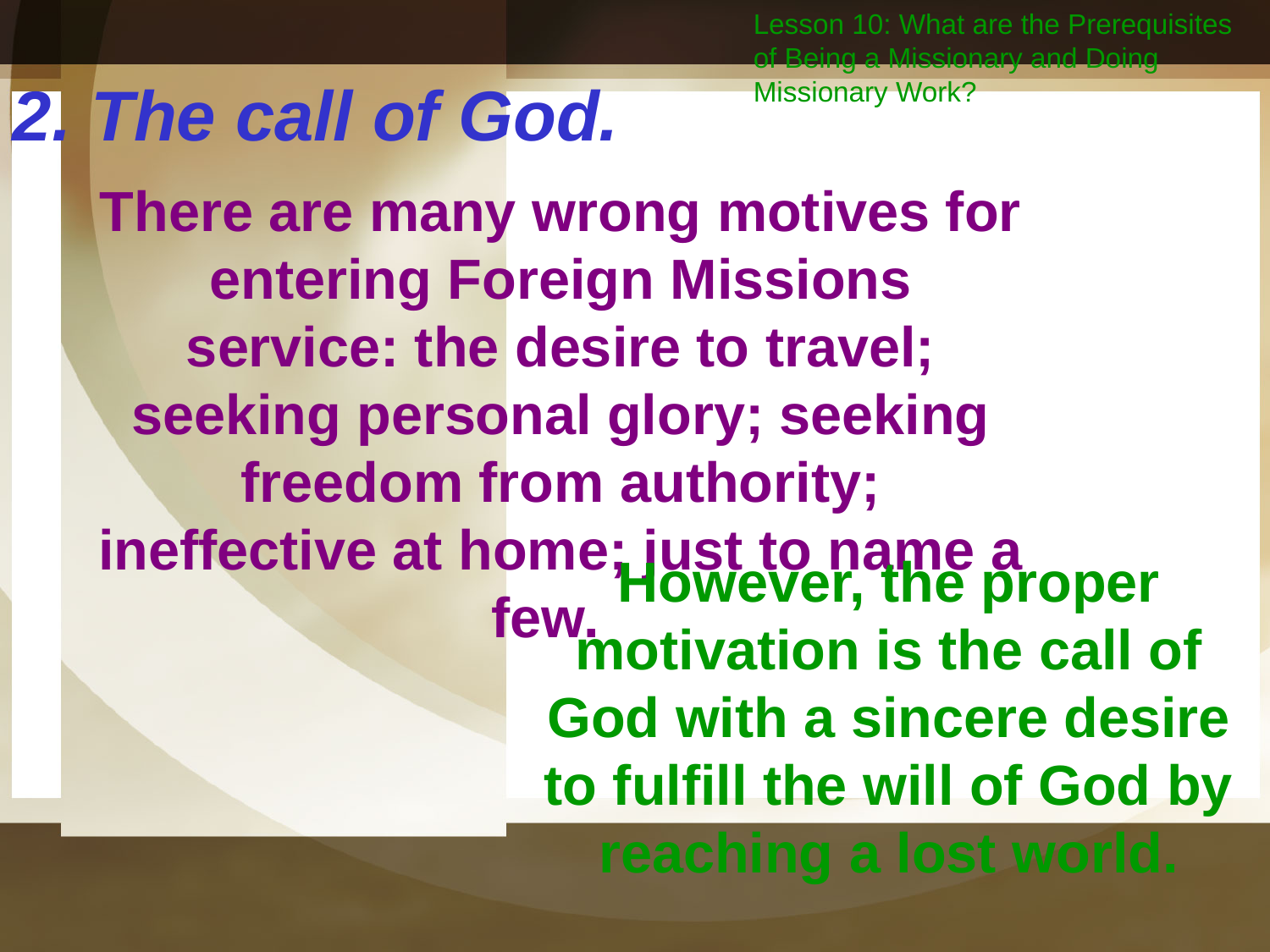

Lesson 10: What are the Prerequisites of Being a Missionary and Doing Missionary Work?
2. The call of God.
There are many wrong motives for entering Foreign Missions service: the desire to travel; seeking personal glory; seeking freedom from authority; ineffective at home; just to name a few.
However, the proper motivation is the call of God with a sincere desire to fulfill the will of God by reaching a lost world.